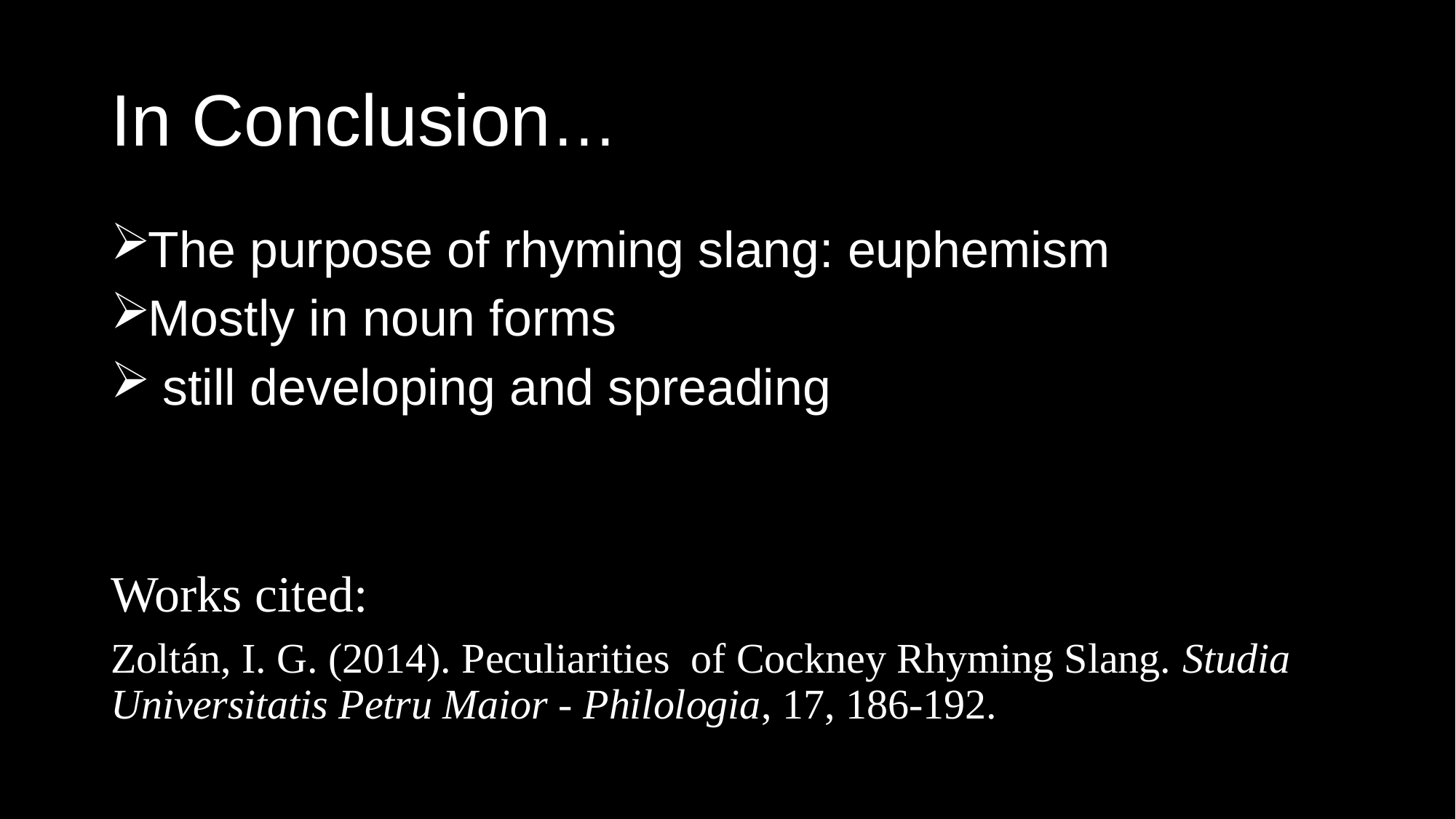

# In Conclusion…
The purpose of rhyming slang: euphemism
Mostly in noun forms
 still developing and spreading

Works cited:
Zoltán, I. G. (2014). Peculiarities  of Cockney Rhyming Slang. Studia Universitatis Petru Maior - Philologia, 17, 186-192.